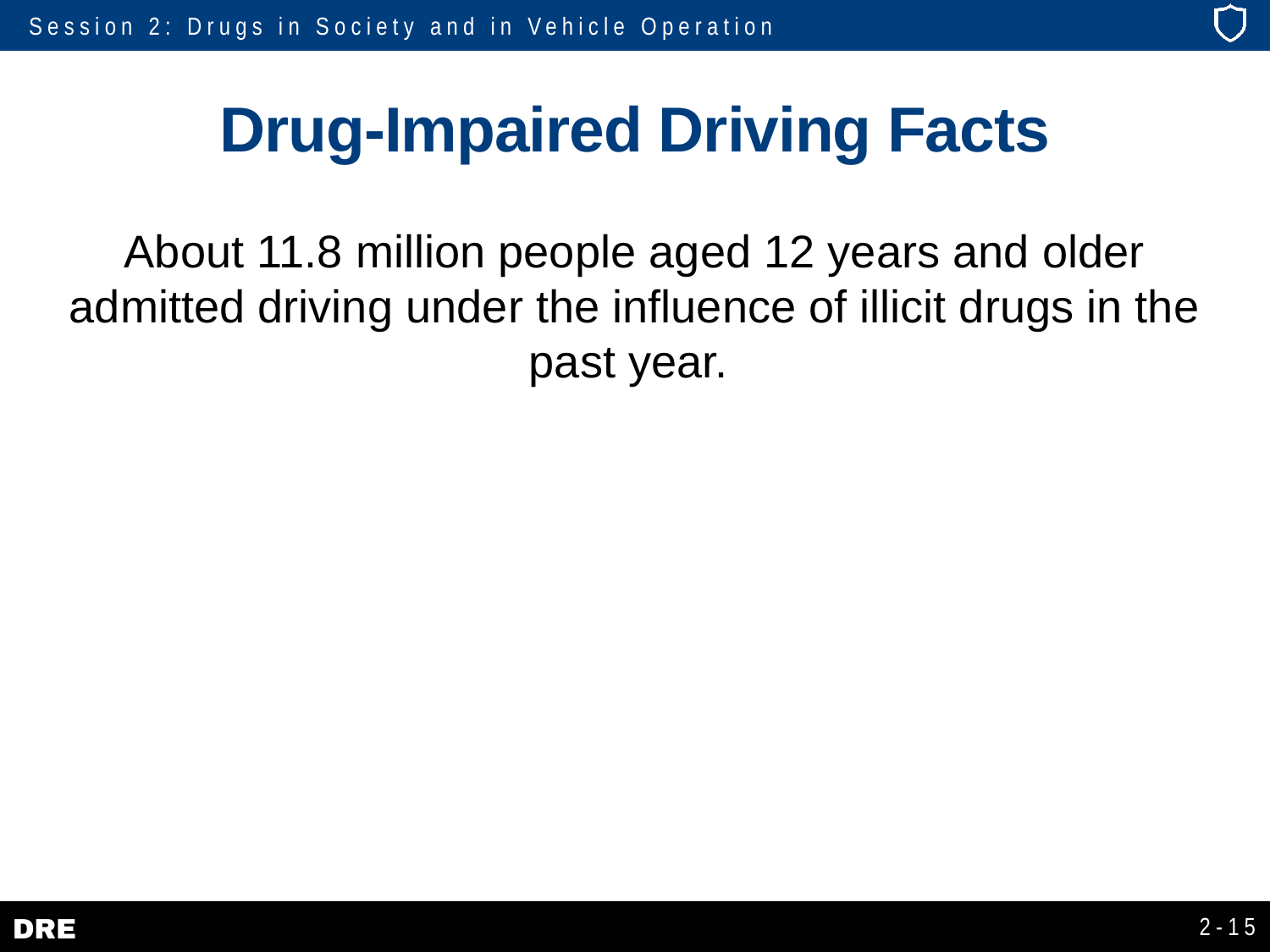

# Drug-Impaired Driving Facts
About 11.8 million people aged 12 years and older admitted driving under the influence of illicit drugs in the past year.
2-15